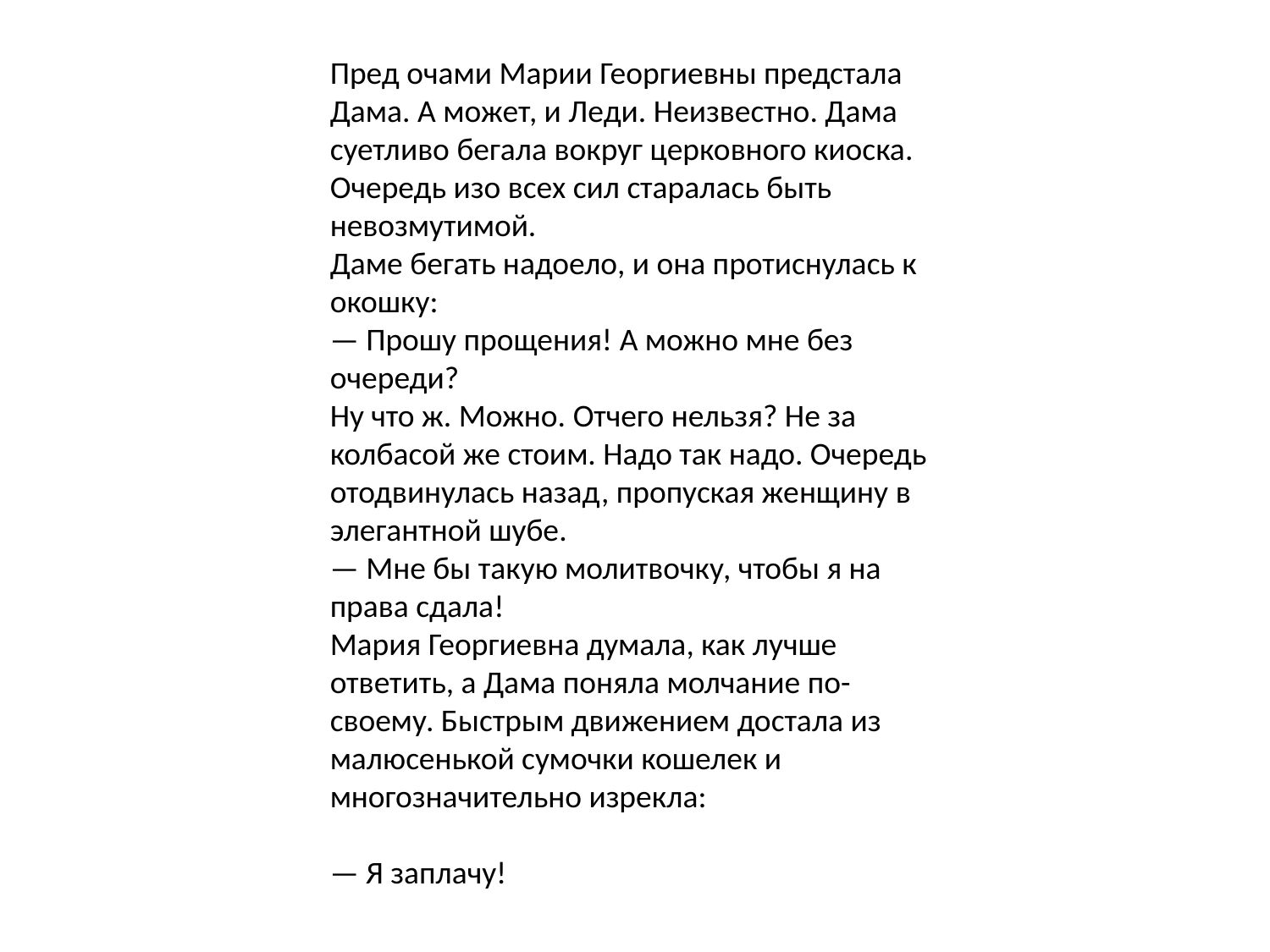

Пред очами Марии Георгиевны предстала Дама. А может, и Леди. Неизвестно. Дама суетливо бегала вокруг церковного киоска. Очередь изо всех сил старалась быть невозмутимой.
Даме бегать надоело, и она протиснулась к окошку:
— Прошу прощения! А можно мне без очереди?
Ну что ж. Можно. Отчего нельзя? Не за колбасой же стоим. Надо так надо. Очередь отодвинулась назад, пропуская женщину в элегантной шубе.
— Мне бы такую молитвочку, чтобы я на права сдала!
Мария Георгиевна думала, как лучше ответить, а Дама поняла молчание по-своему. Быстрым движением достала из малюсенькой сумочки кошелек и многозначительно изрекла:
— Я заплачу!